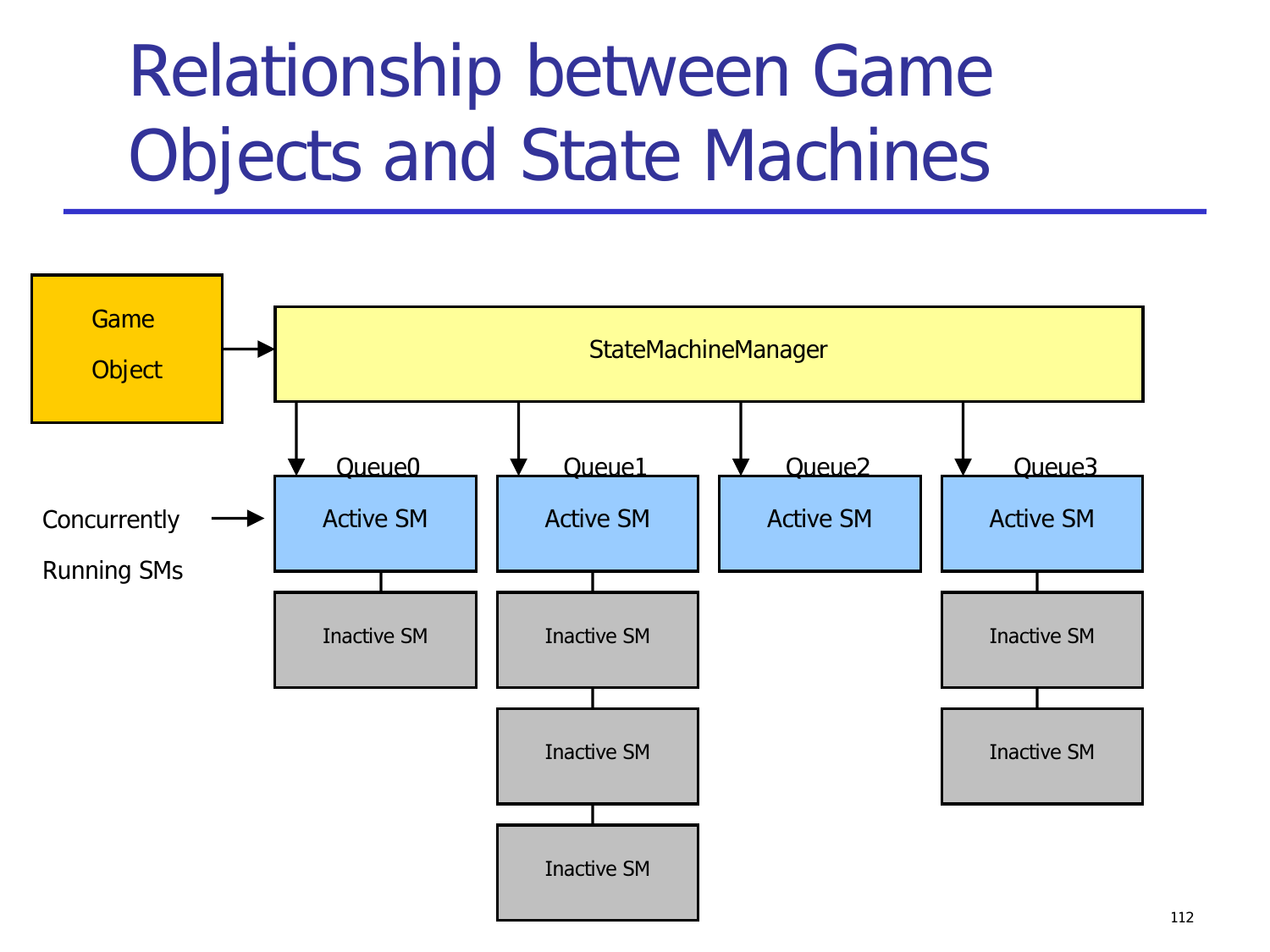

# Relationship between Game Objects and State Machines
Game
Object
StateMachineManager

Queue0
Queue1
Queue2
Queue3
Active SM
Active SM
Active SM
Active SM
Concurrently
Running SMs

Inactive SM
Inactive SM
Inactive SM

Inactive SM
Inactive SM

Inactive SM
112